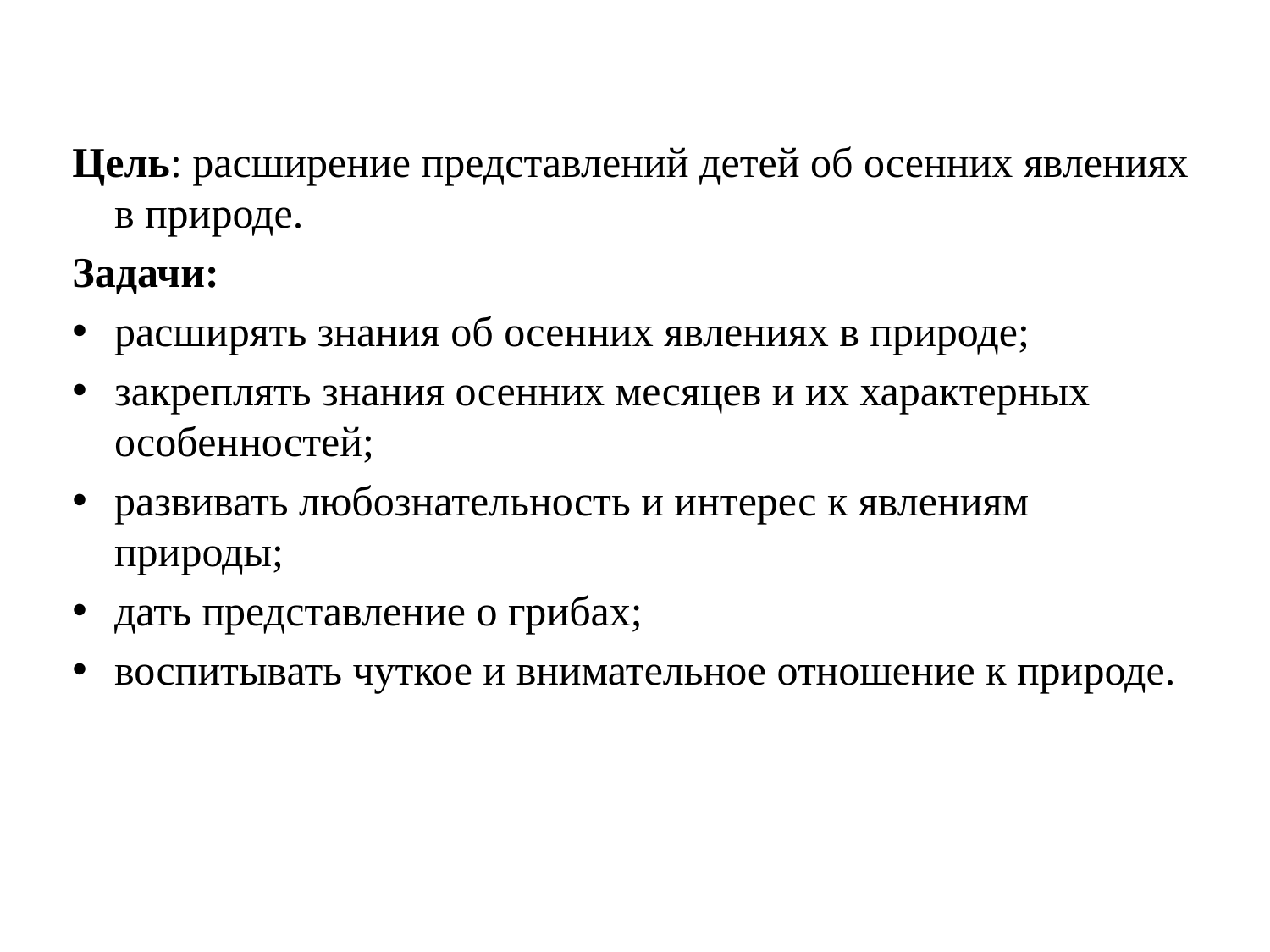

Цель: расширение представлений детей об осенних явлениях в природе.
Задачи:
расширять знания об осенних явлениях в природе;
закреплять знания осенних месяцев и их характерных особенностей;
развивать любознательность и интерес к явлениям природы;
дать представление о грибах;
воспитывать чуткое и внимательное отношение к природе.